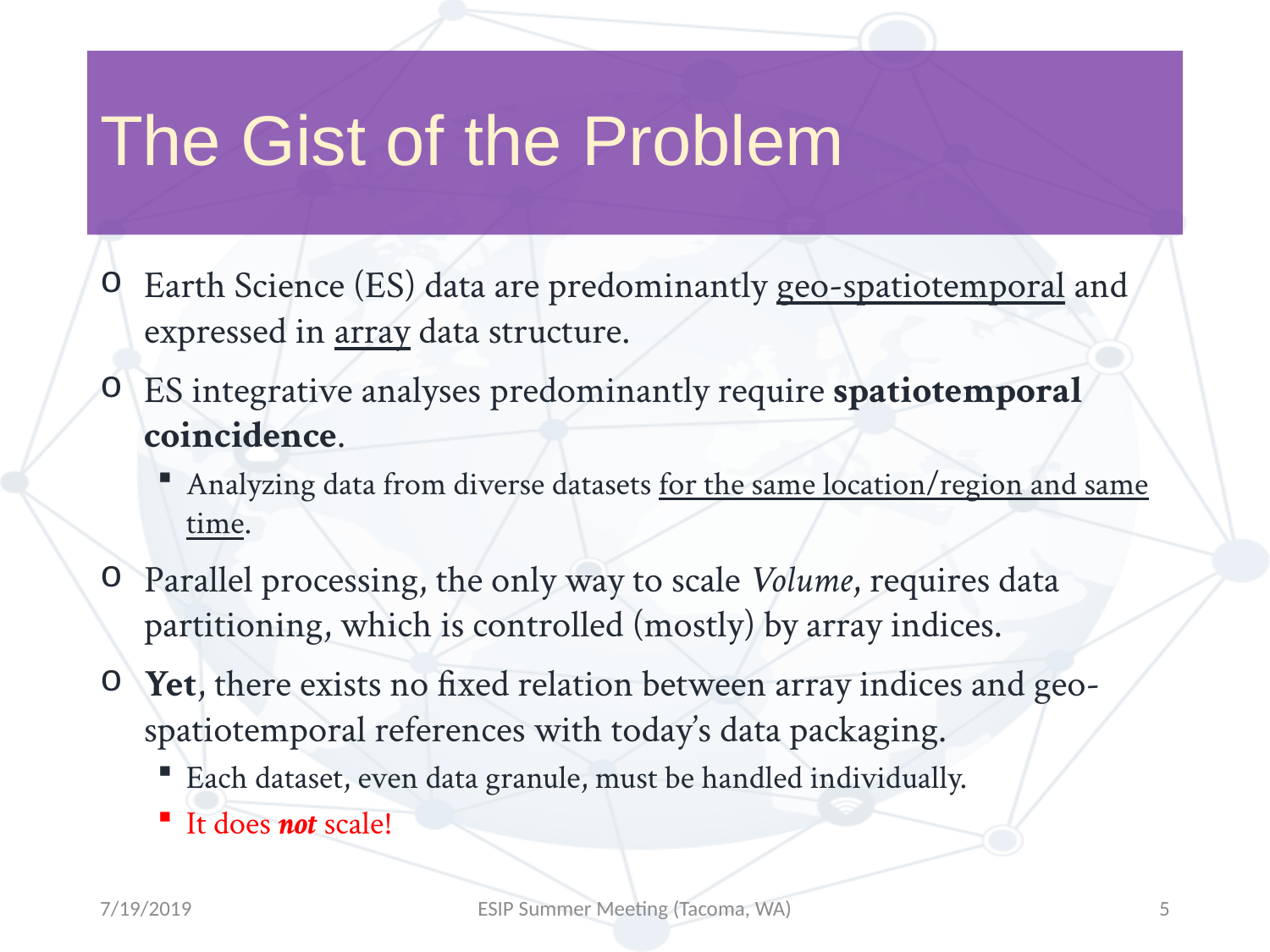

# The Gist of the Problem
Earth Science (ES) data are predominantly geo-spatiotemporal and expressed in array data structure.
ES integrative analyses predominantly require spatiotemporal coincidence.
Analyzing data from diverse datasets for the same location/region and same time.
Parallel processing, the only way to scale Volume, requires data partitioning, which is controlled (mostly) by array indices.
Yet, there exists no fixed relation between array indices and geo-spatiotemporal references with today’s data packaging.
Each dataset, even data granule, must be handled individually.
It does not scale!
7/19/2019
ESIP Summer Meeting (Tacoma, WA)
5